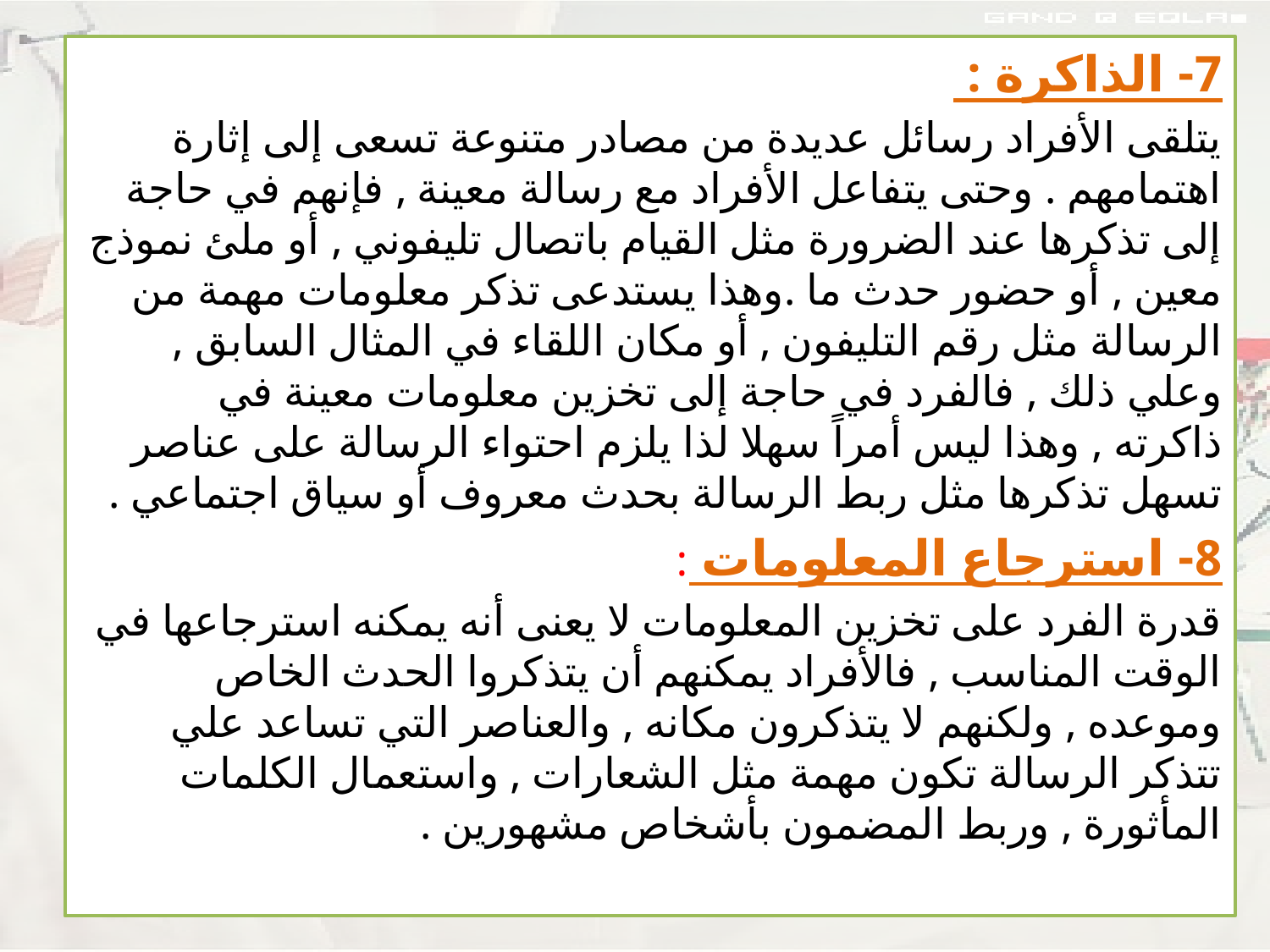

7- الذاكرة :
يتلقى الأفراد رسائل عديدة من مصادر متنوعة تسعى إلى إثارة اهتمامهم . وحتى يتفاعل الأفراد مع رسالة معينة , فإنهم في حاجة إلى تذكرها عند الضرورة مثل القيام باتصال تليفوني , أو ملئ نموذج معين , أو حضور حدث ما .وهذا يستدعى تذكر معلومات مهمة من الرسالة مثل رقم التليفون , أو مكان اللقاء في المثال السابق , وعلي ذلك , فالفرد في حاجة إلى تخزين معلومات معينة في ذاكرته , وهذا ليس أمراً سهلا لذا يلزم احتواء الرسالة على عناصر تسهل تذكرها مثل ربط الرسالة بحدث معروف أو سياق اجتماعي .
8- استرجاع المعلومات :
قدرة الفرد على تخزين المعلومات لا يعنى أنه يمكنه استرجاعها في الوقت المناسب , فالأفراد يمكنهم أن يتذكروا الحدث الخاص وموعده , ولكنهم لا يتذكرون مكانه , والعناصر التي تساعد علي تتذكر الرسالة تكون مهمة مثل الشعارات , واستعمال الكلمات المأثورة , وربط المضمون بأشخاص مشهورين .